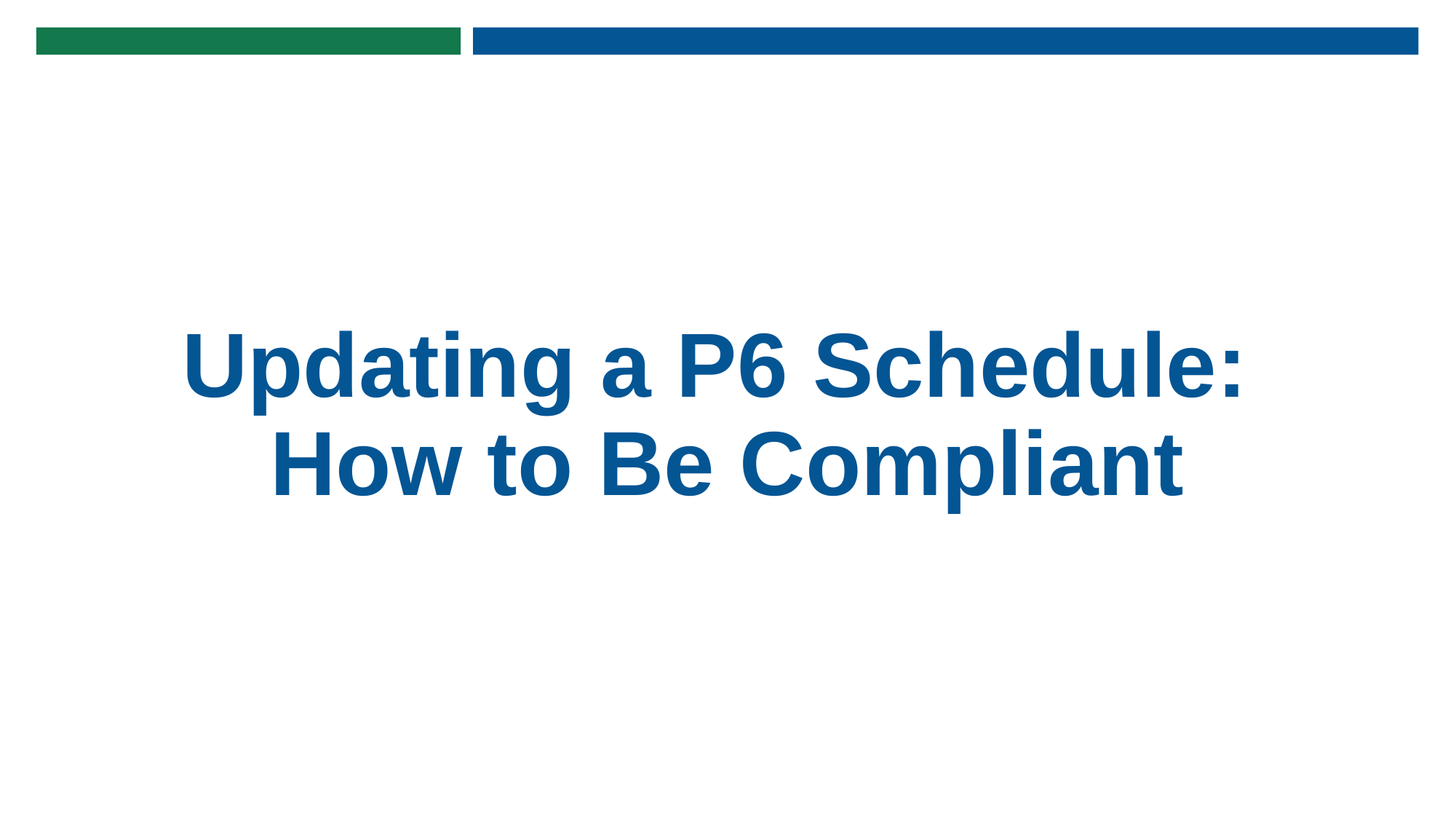

Updating a P6 Schedule:
How to Be Compliant
# Updating a P6 Schedule – HOW TO BE COMPLIANT